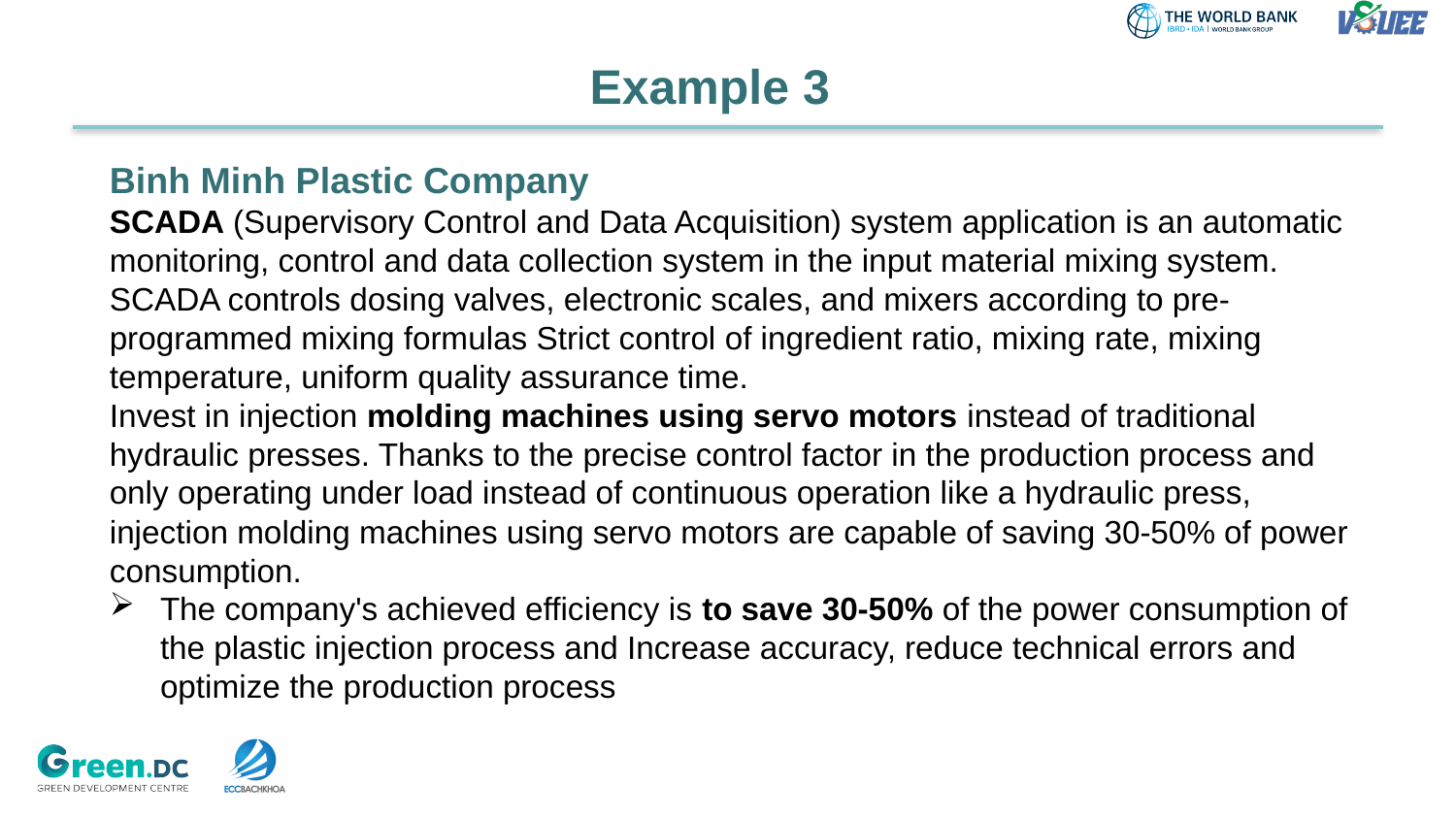

# Example 3
Binh Minh Plastic Company
SCADA (Supervisory Control and Data Acquisition) system application is an automatic monitoring, control and data collection system in the input material mixing system. SCADA controls dosing valves, electronic scales, and mixers according to pre-programmed mixing formulas Strict control of ingredient ratio, mixing rate, mixing temperature, uniform quality assurance time.
Invest in injection molding machines using servo motors instead of traditional hydraulic presses. Thanks to the precise control factor in the production process and only operating under load instead of continuous operation like a hydraulic press, injection molding machines using servo motors are capable of saving 30-50% of power consumption.
The company's achieved efficiency is to save 30-50% of the power consumption of the plastic injection process and Increase accuracy, reduce technical errors and optimize the production process